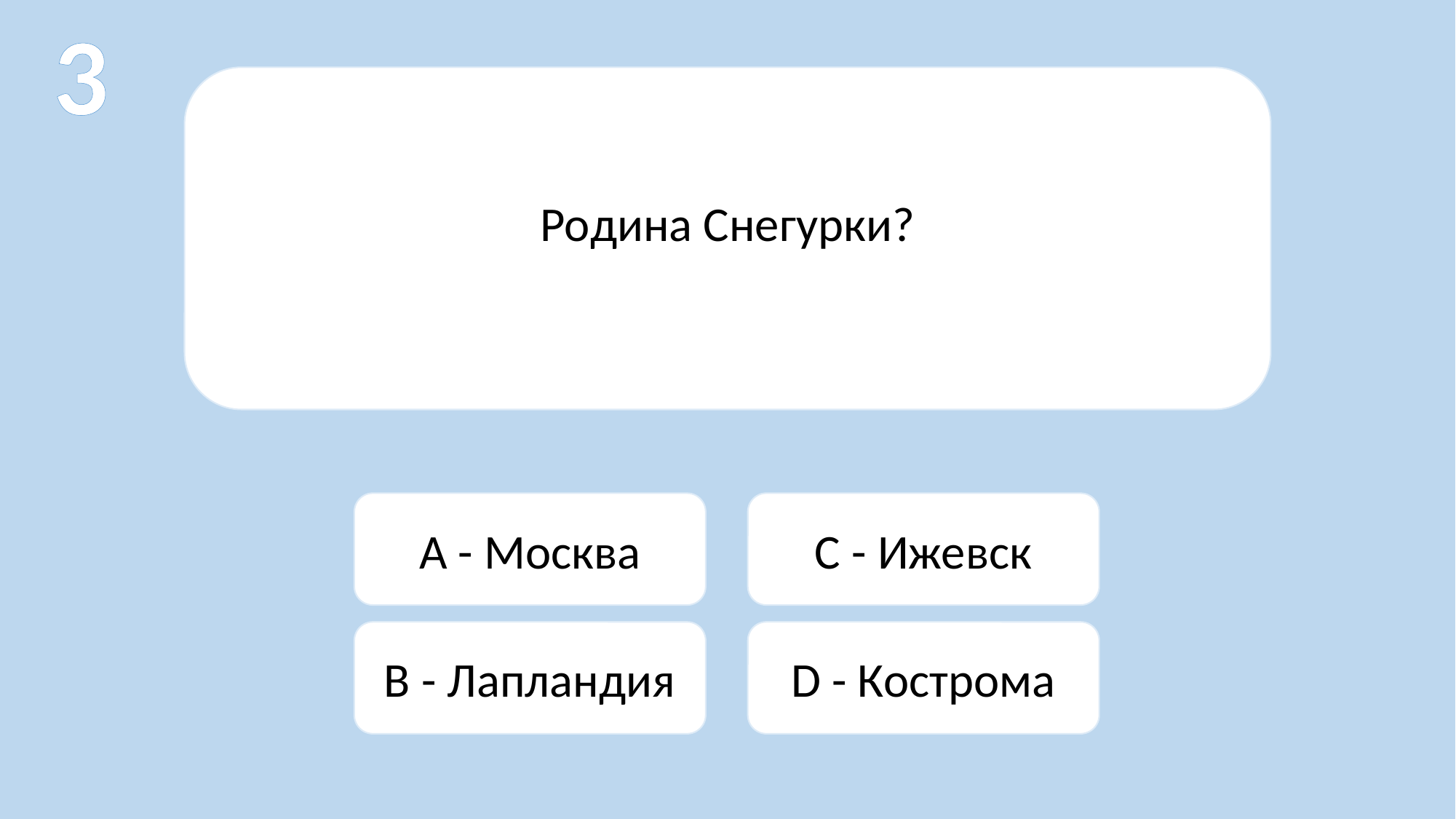

3
Родина Снегурки?

C - Ижевск
A - Москва
D - Кострома
B - Лапландия